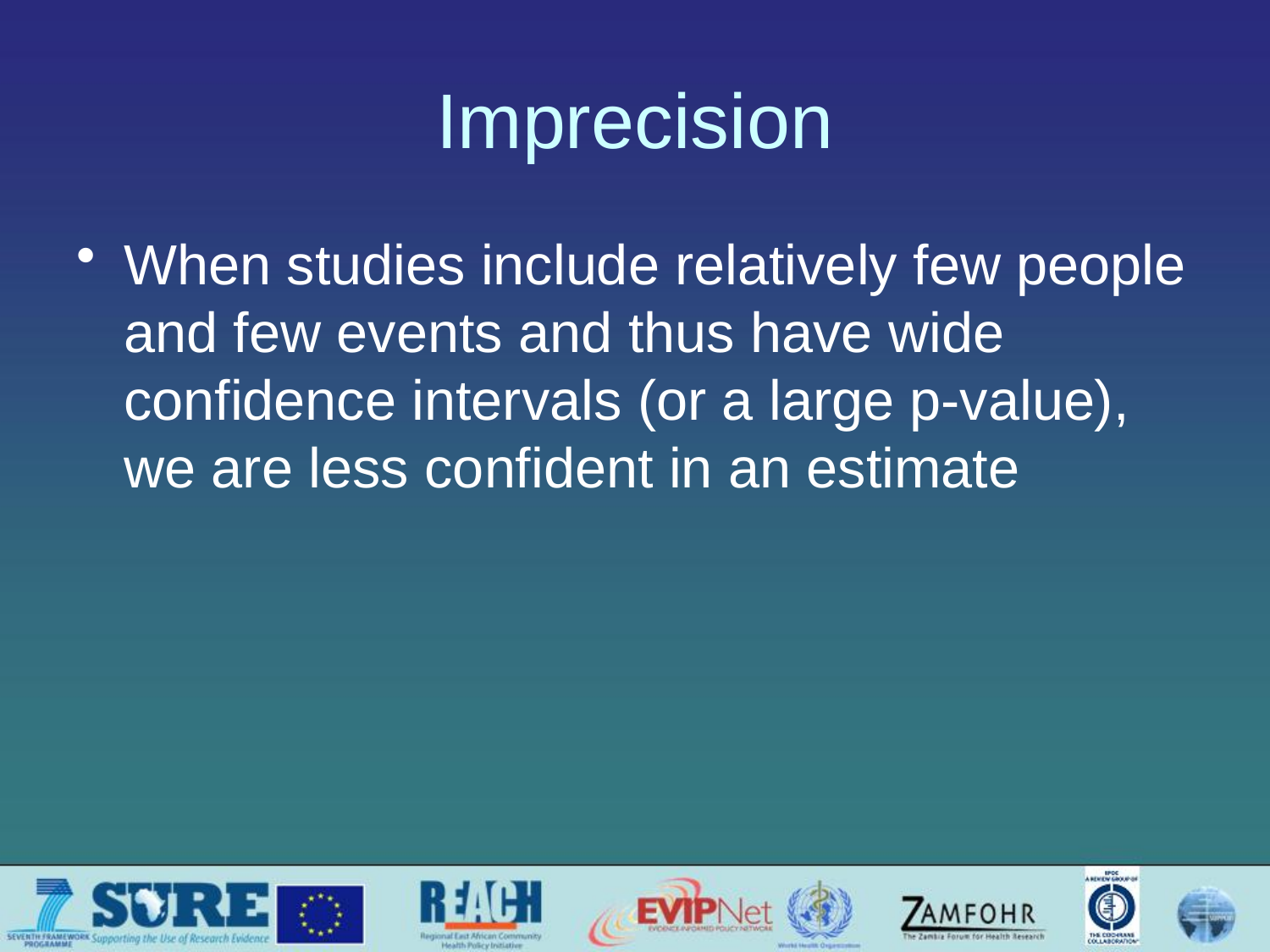

# Imprecision
When studies include relatively few people and few events and thus have wide confidence intervals (or a large p-value), we are less confident in an estimate